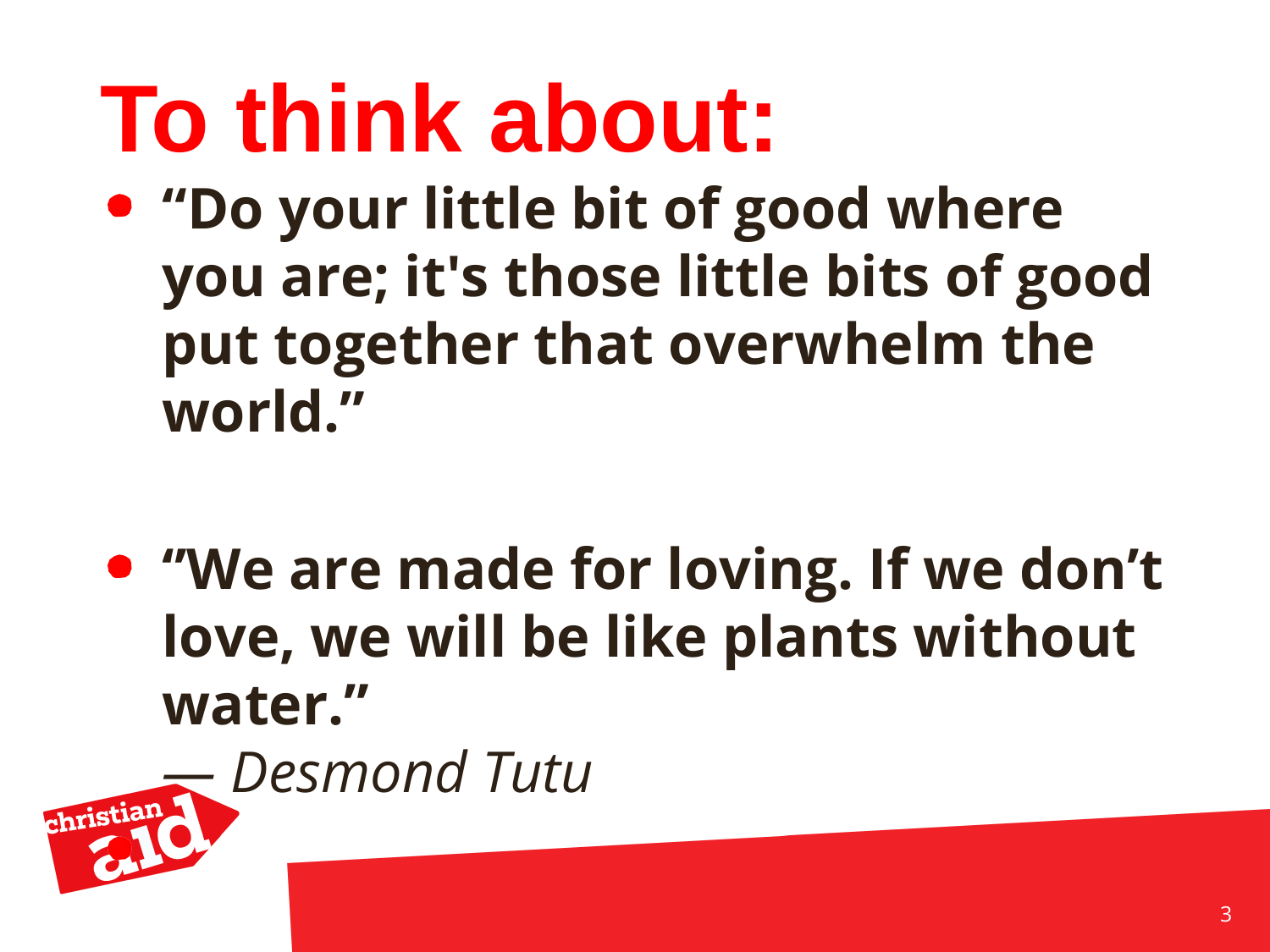

# To think about:
“Do your little bit of good where you are; it's those little bits of good put together that overwhelm the world.”

‘’We are made for loving. If we don’t love, we will be like plants without water.”
― Desmond Tutu

3